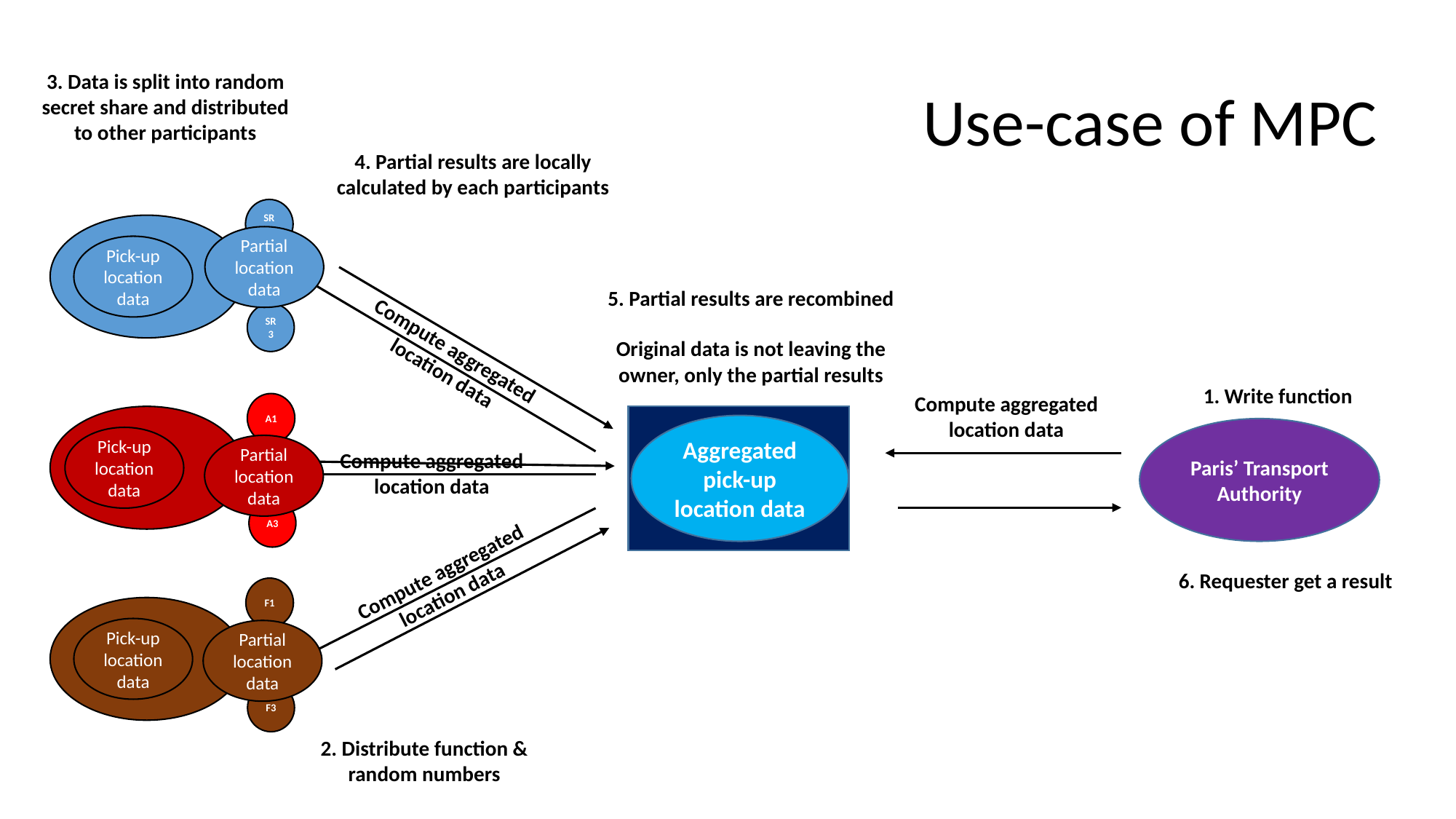

Use-case of MPC
3. Data is split into random secret share and distributed to other participants
4. Partial results are locally calculated by each participants
SR1
ShareRide
Partial location data
Pick-up location data
SR2
5. Partial results are recombined

Original data is not leaving the owner, only the partial results
SR3
Compute aggregated location data
1. Write function
Compute aggregated location data
A1
Auto
Multi-Party Computation (MPC)
Aggregated pick-up location data
Paris’ Transport Authority
Pick-up location data
Partial location data
Compute aggregated location data
A2
A3
Compute aggregated location data
6. Requester get a result
F1
Fleet
Pick-up location data
Partial location data
F2
F3
2. Distribute function & random numbers